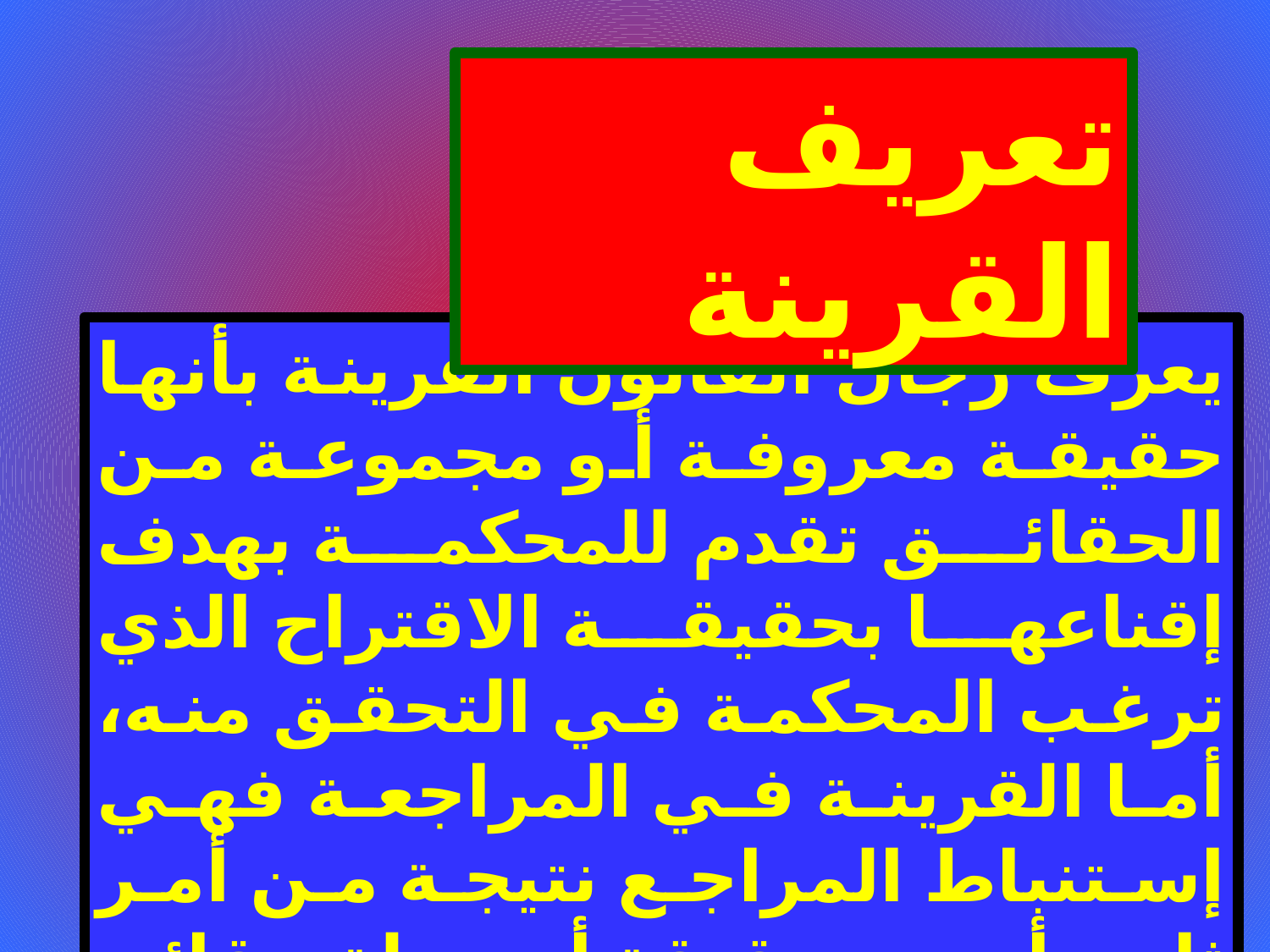

تعريف القرينة
يعرف رجال القانون القرينة بأنها حقيقة معروفة أو مجموعة من الحقائق تقدم للمحكمة بهدف إقناعها بحقيقة الاقتراح الذي ترغب المحكمة في التحقق منه، أما القرينة في المراجعة فهي إستنباط المراجع نتيجة من أمر ثابت أو من حقيقة أو جملة حقائق تمكنه من إستخلاص رأى في مسألة معينة وإقناعه بالافصاح عن هذا الرأى.